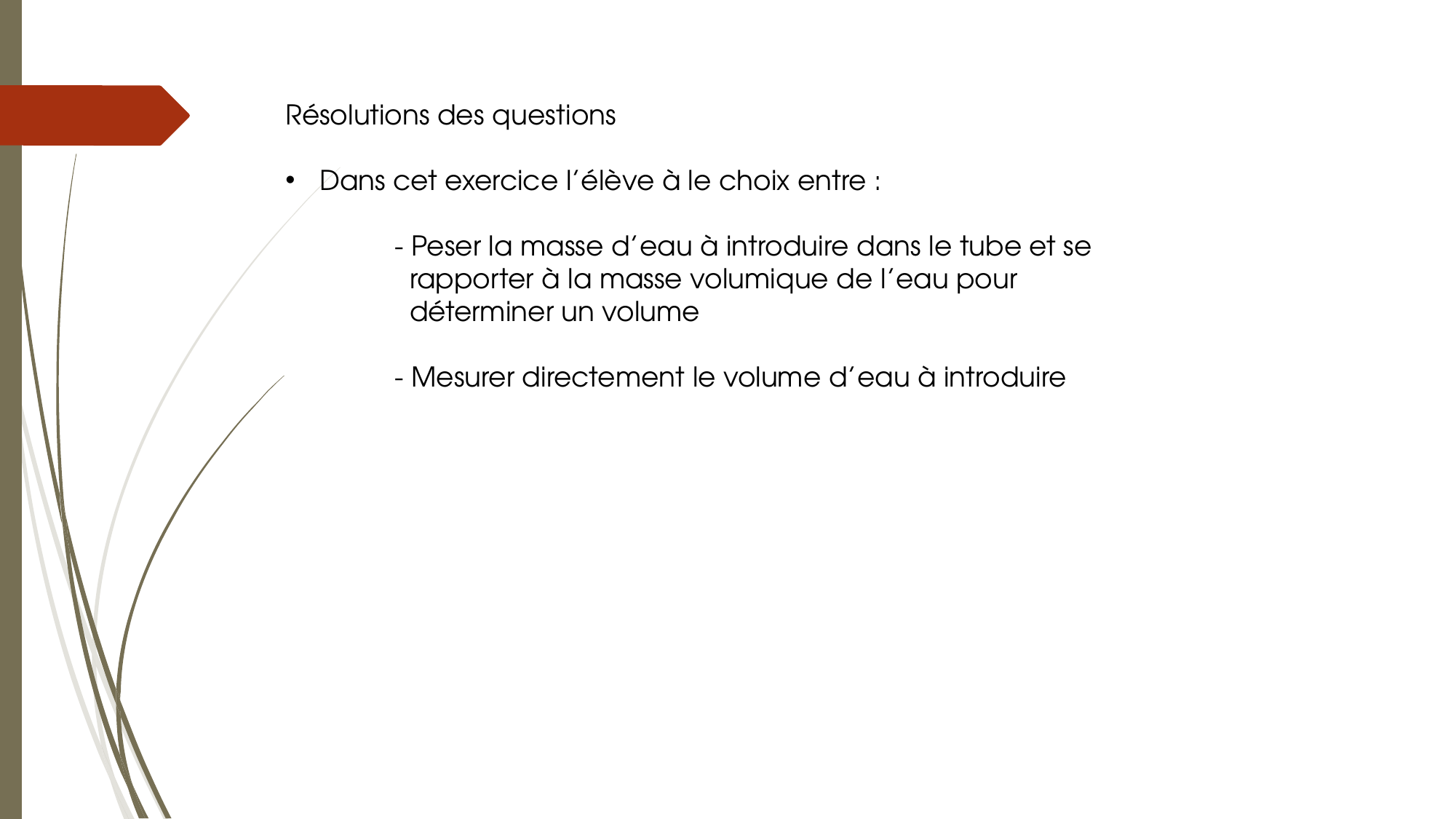

Résolutions des questions

Dans cet exercice l’élève à le choix entre :

	- Peser la masse d’eau à introduire dans le tube et se 	  rapporter à la masse volumique de l’eau pour 		  déterminer un volume

	- Mesurer directement le volume d’eau à introduire